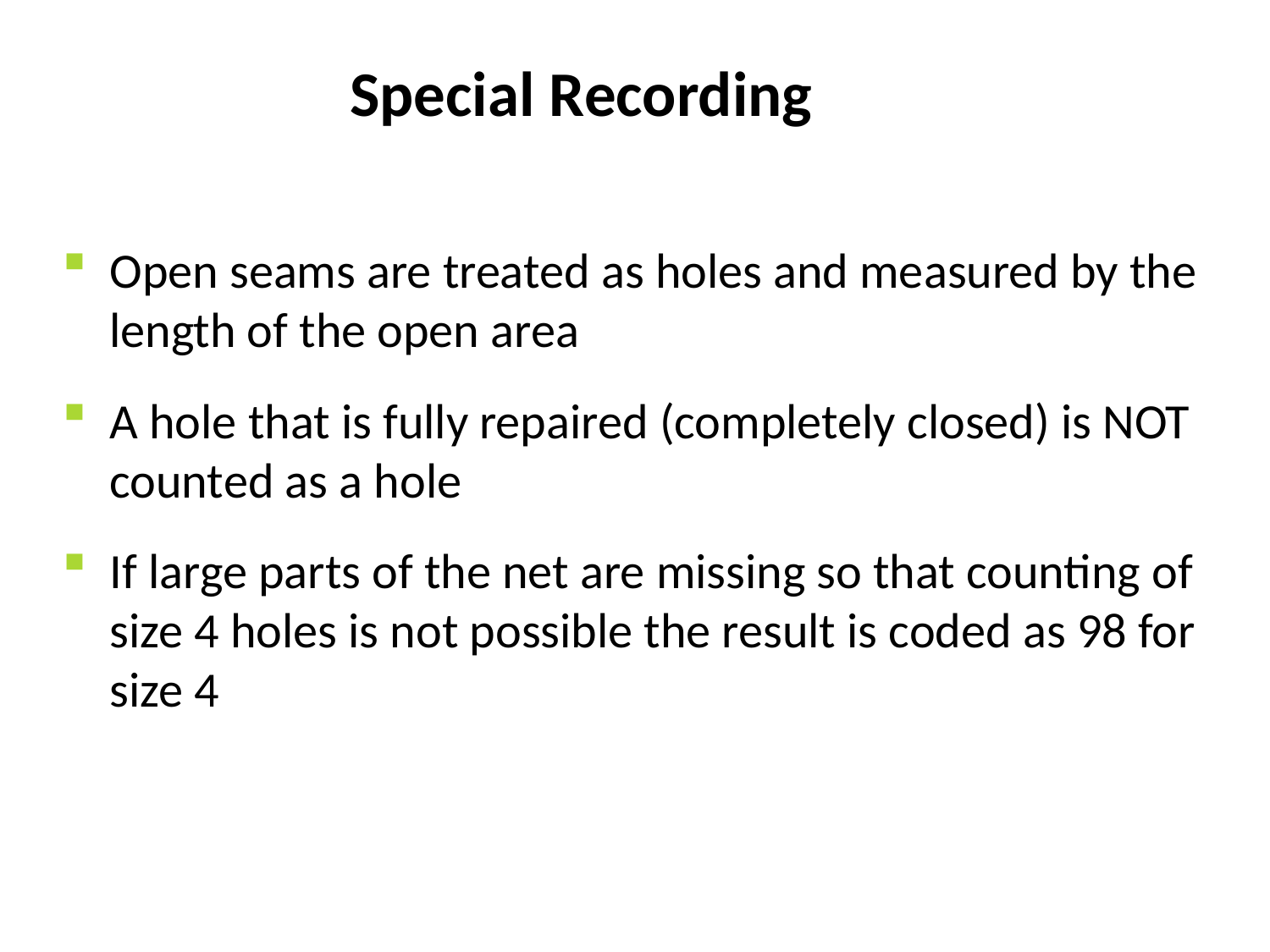

# Special Recording
Open seams are treated as holes and measured by the length of the open area
A hole that is fully repaired (completely closed) is NOT counted as a hole
If large parts of the net are missing so that counting of size 4 holes is not possible the result is coded as 98 for size 4